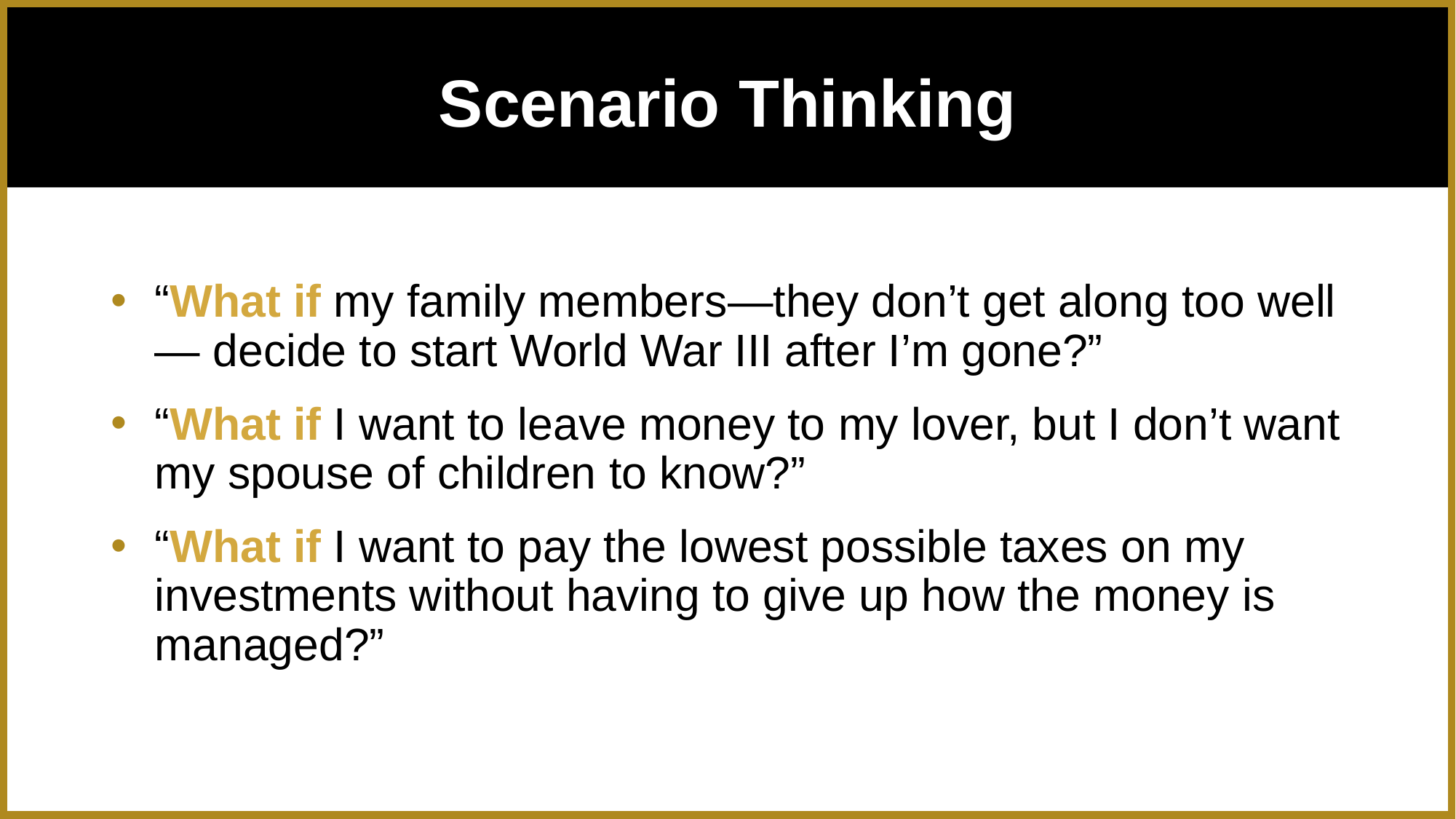

# Scenario Thinking
“What if my family members—they don’t get along too well— decide to start World War III after I’m gone?”
“What if I want to leave money to my lover, but I don’t want my spouse of children to know?”
“What if I want to pay the lowest possible taxes on my investments without having to give up how the money is managed?”